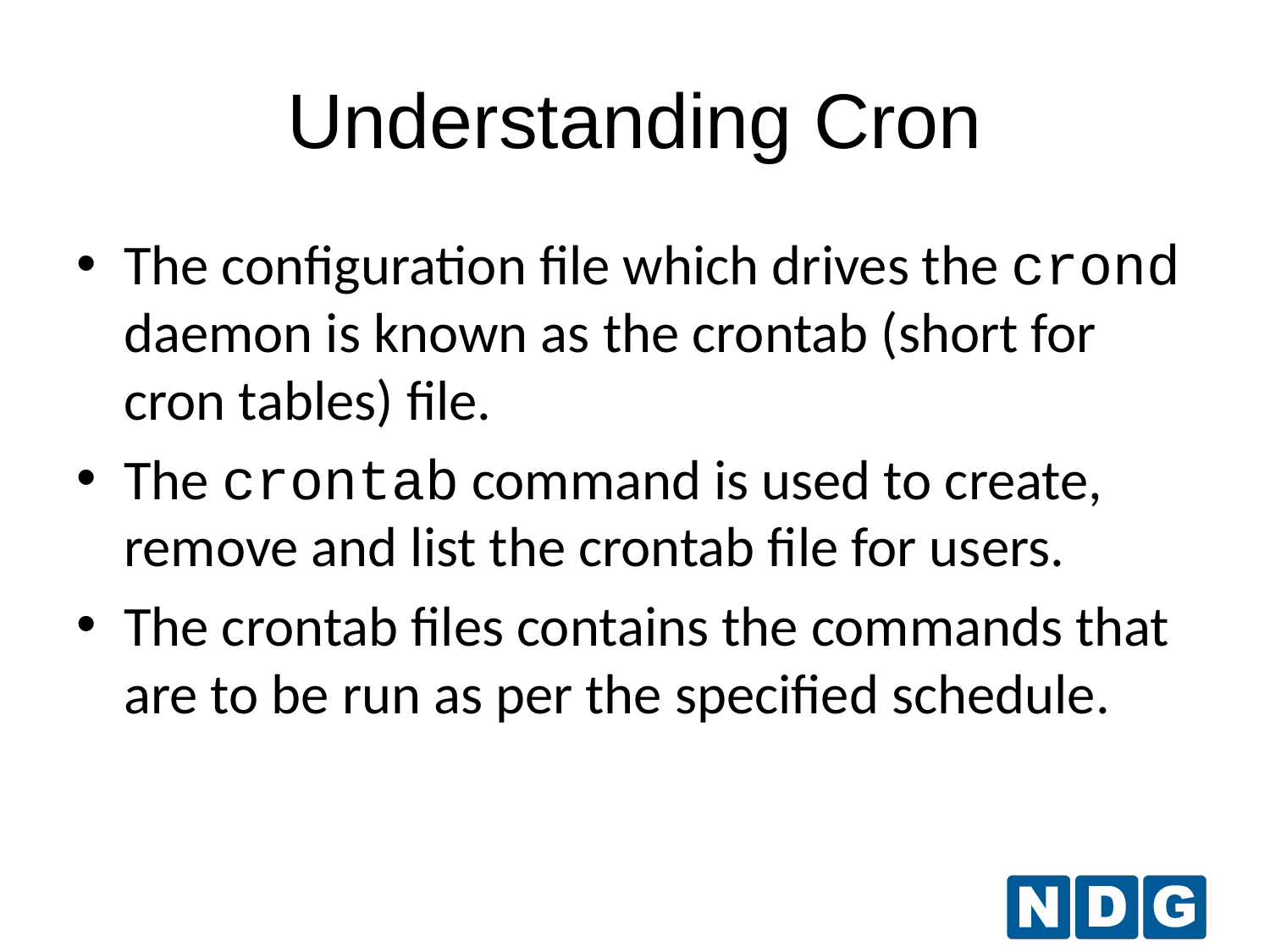

Understanding Cron
The configuration file which drives the crond daemon is known as the crontab (short for cron tables) file.
The crontab command is used to create, remove and list the crontab file for users.
The crontab files contains the commands that are to be run as per the specified schedule.